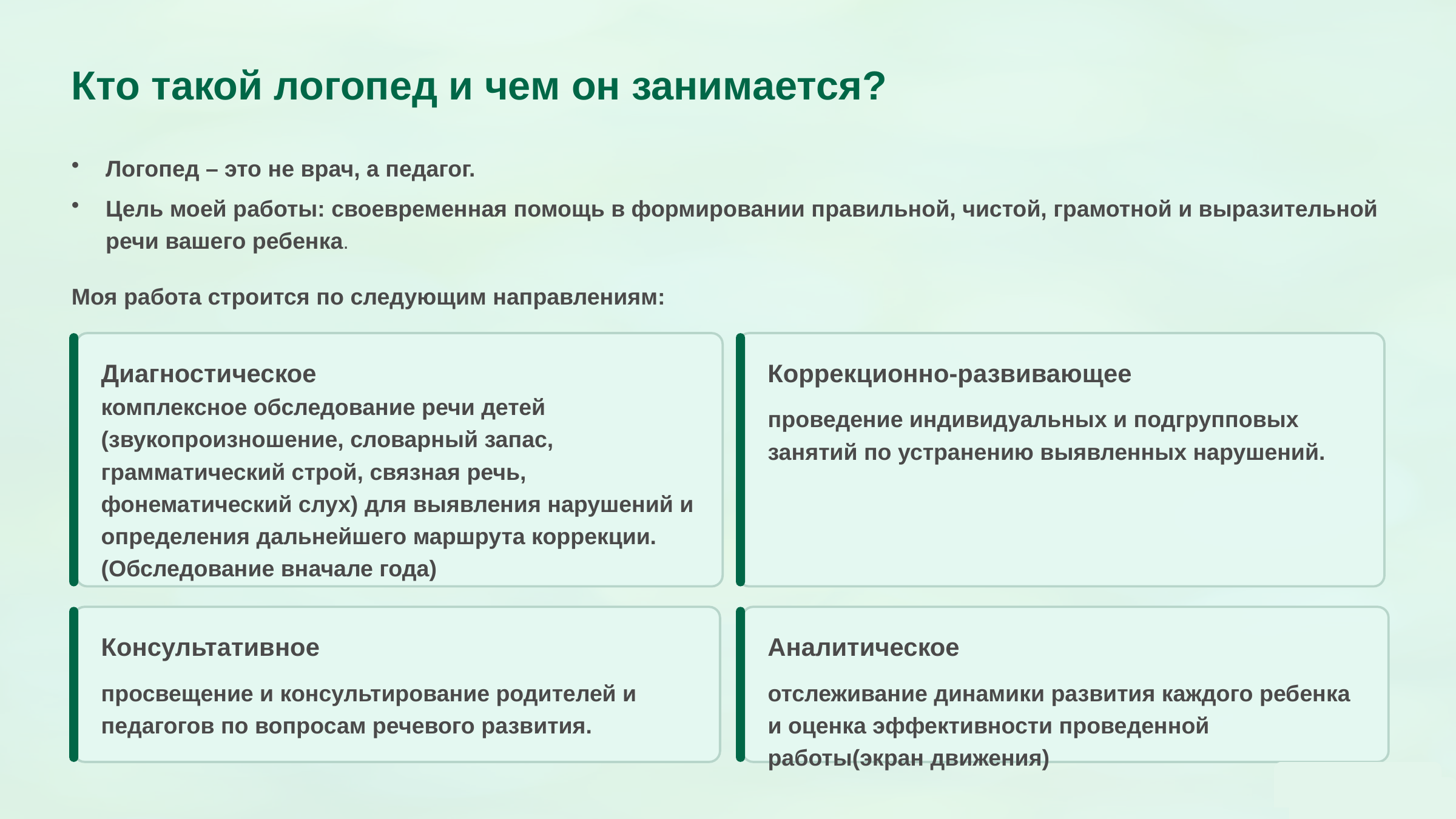

Кто такой логопед и чем он занимается?
Логопед – это не врач, а педагог.
Цель моей работы: своевременная помощь в формировании правильной, чистой, грамотной и выразительной речи вашего ребенка.
Моя работа строится по следующим направлениям:

Диагностическое
Коррекционно-развивающее
комплексное обследование речи детей (звукопроизношение, словарный запас, грамматический строй, связная речь, фонематический слух) для выявления нарушений и определения дальнейшего маршрута коррекции.(Обследование вначале года)
проведение индивидуальных и подгрупповых занятий по устранению выявленных нарушений.

Консультативное
Аналитическое
просвещение и консультирование родителей и педагогов по вопросам речевого развития.
отслеживание динамики развития каждого ребенка и оценка эффективности проведенной работы(экран движения)